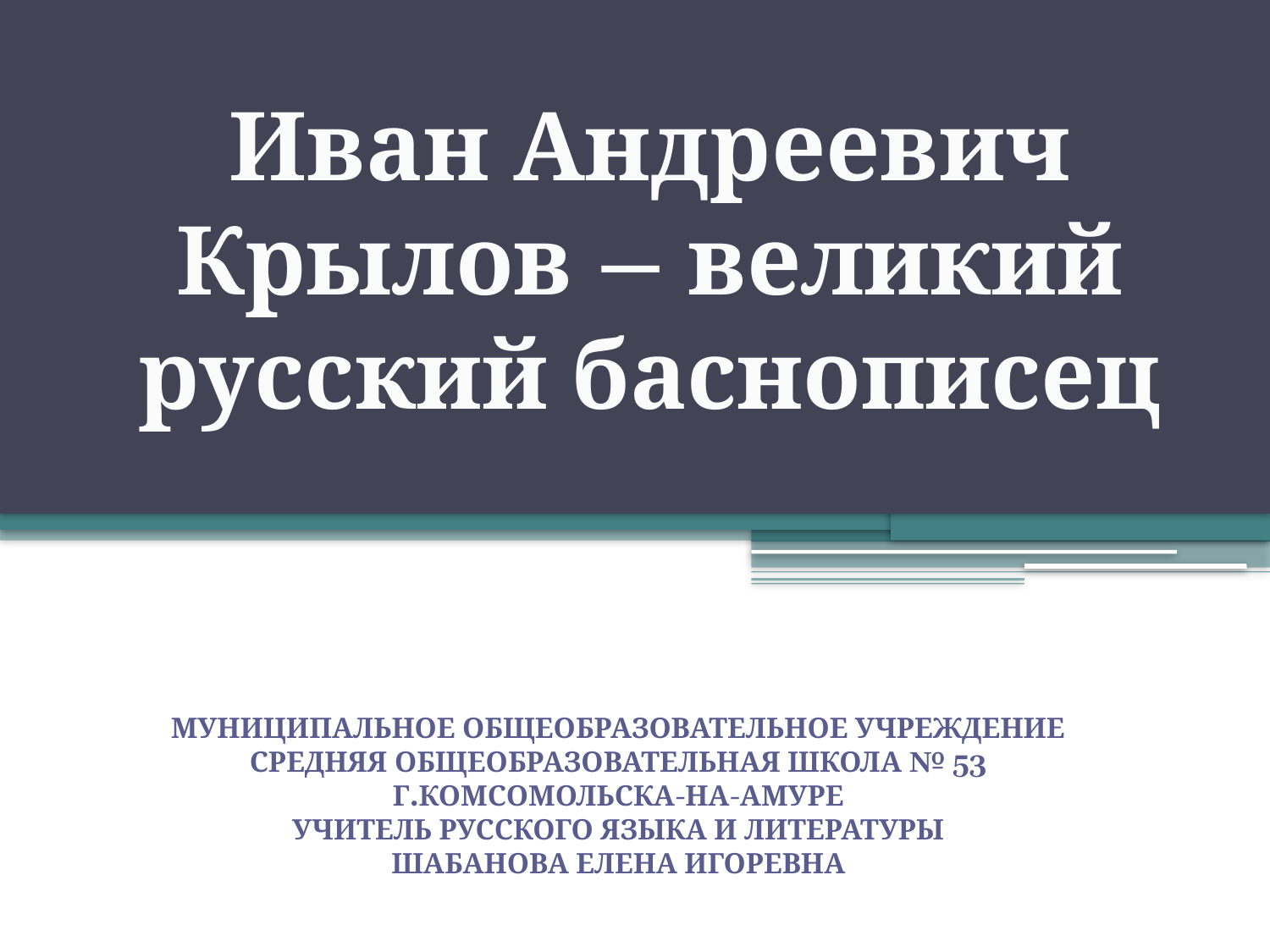

Иван Андреевич
Крылов – великий
русский баснописец
Муниципальное общеобразовательное учреждение
Средняя общеобразовательная школа № 53
Г.Комсомольска-на-Амуре
Учитель русского языка и литературы
Шабанова Елена Игоревна